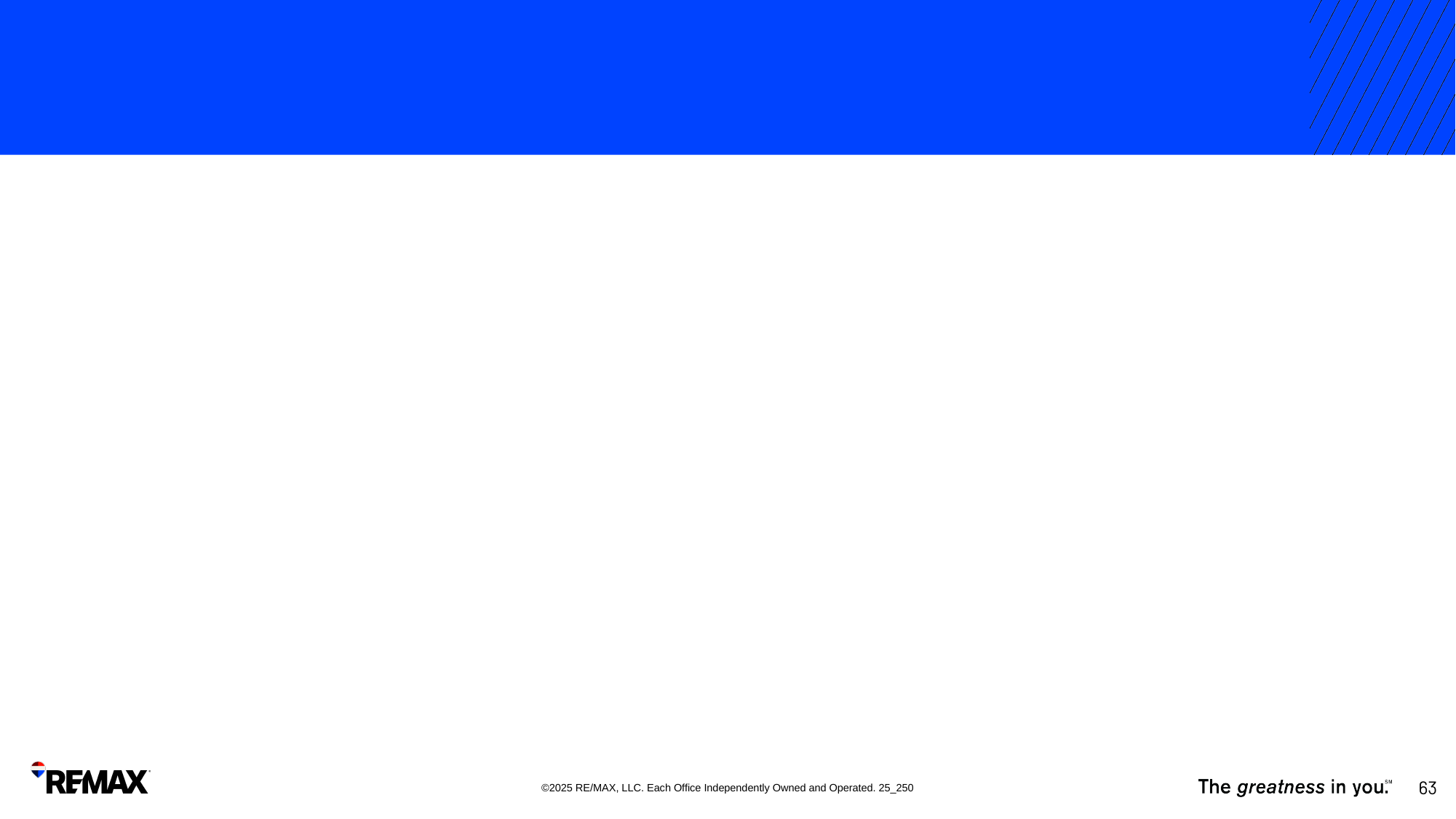

63
©2025 RE/MAX, LLC. Each Office Independently Owned and Operated. 25_250